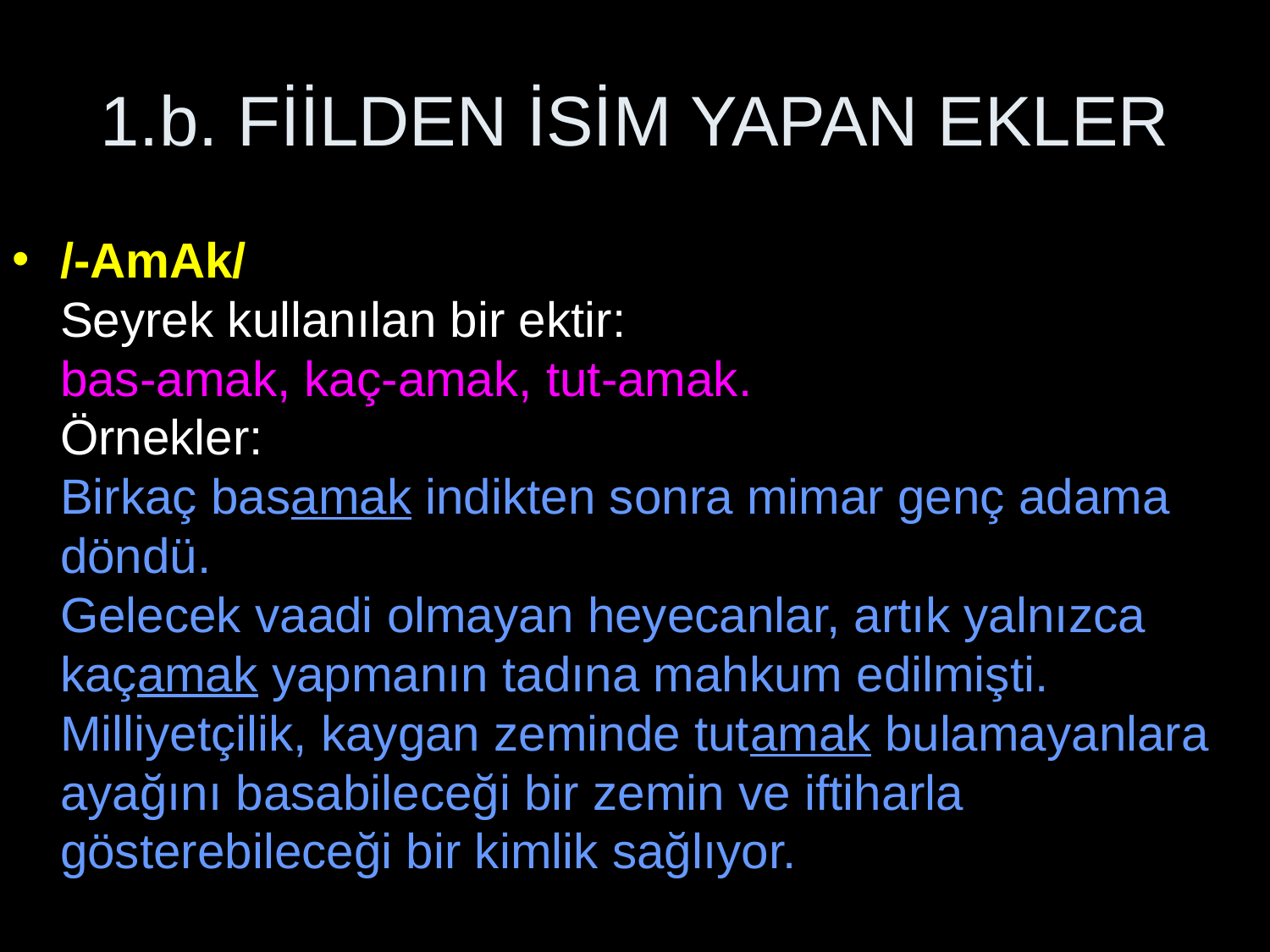

# 1.b. FİİLDEN İSİM YAPAN EKLER
/-AmAk/
Seyrek kullanılan bir ektir:
bas-amak, kaç-amak, tut-amak.
Örnekler:
Birkaç basamak indikten sonra mimar genç adama döndü.
Gelecek vaadi olmayan heyecanlar, artık yalnızca kaçamak yapmanın tadına mahkum edilmişti.
Milliyetçilik, kaygan zeminde tutamak bulamayanlara ayağını basabileceği bir zemin ve iftiharla gösterebileceği bir kimlik sağlıyor.